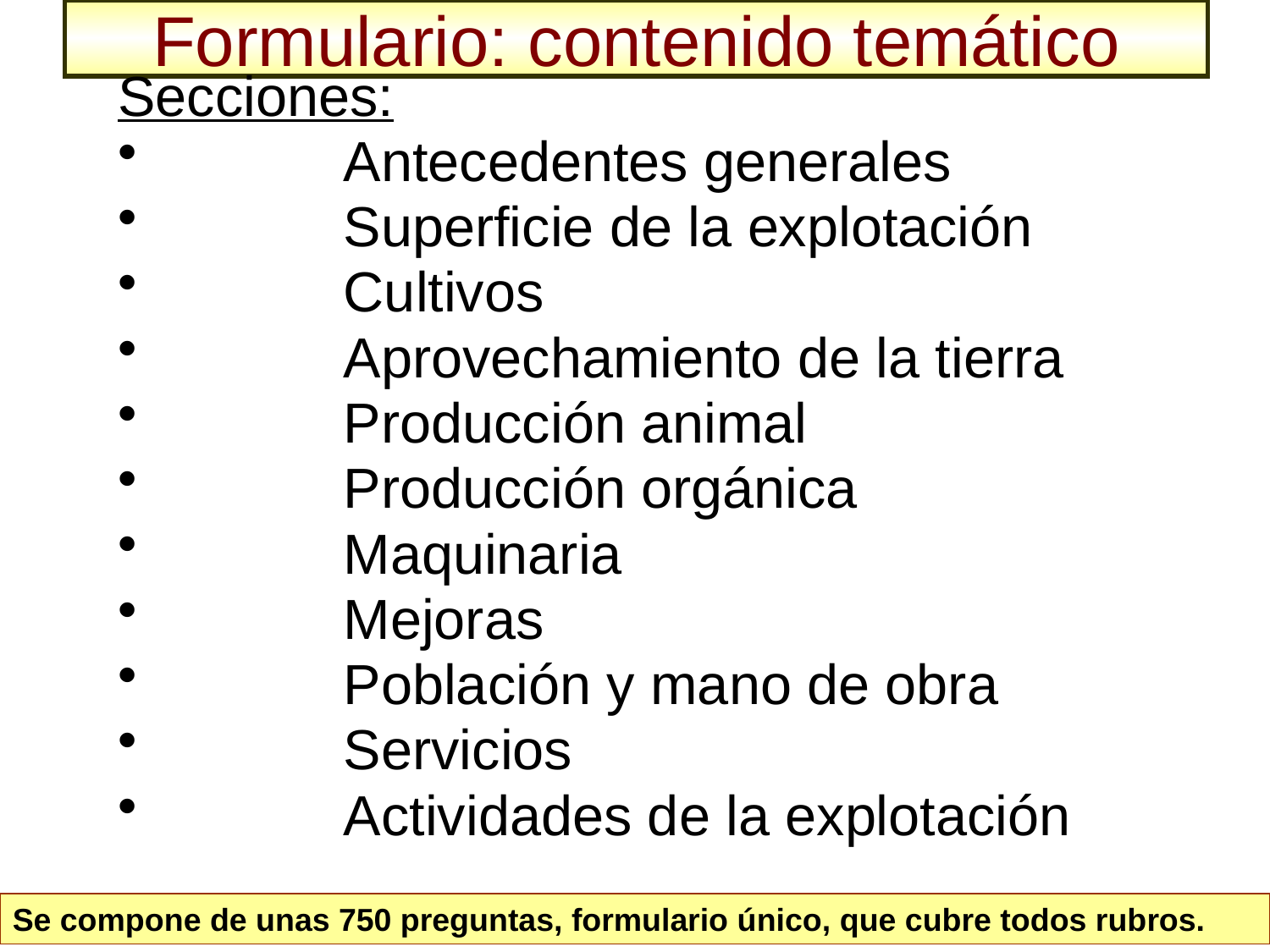

# Formulario: contenido temático
Secciones:
	Antecedentes generales
	Superficie de la explotación
	Cultivos
	Aprovechamiento de la tierra
	Producción animal
	Producción orgánica
	Maquinaria
	Mejoras
	Población y mano de obra
	Servicios
	Actividades de la explotación
Se compone de unas 750 preguntas, formulario único, que cubre todos rubros.